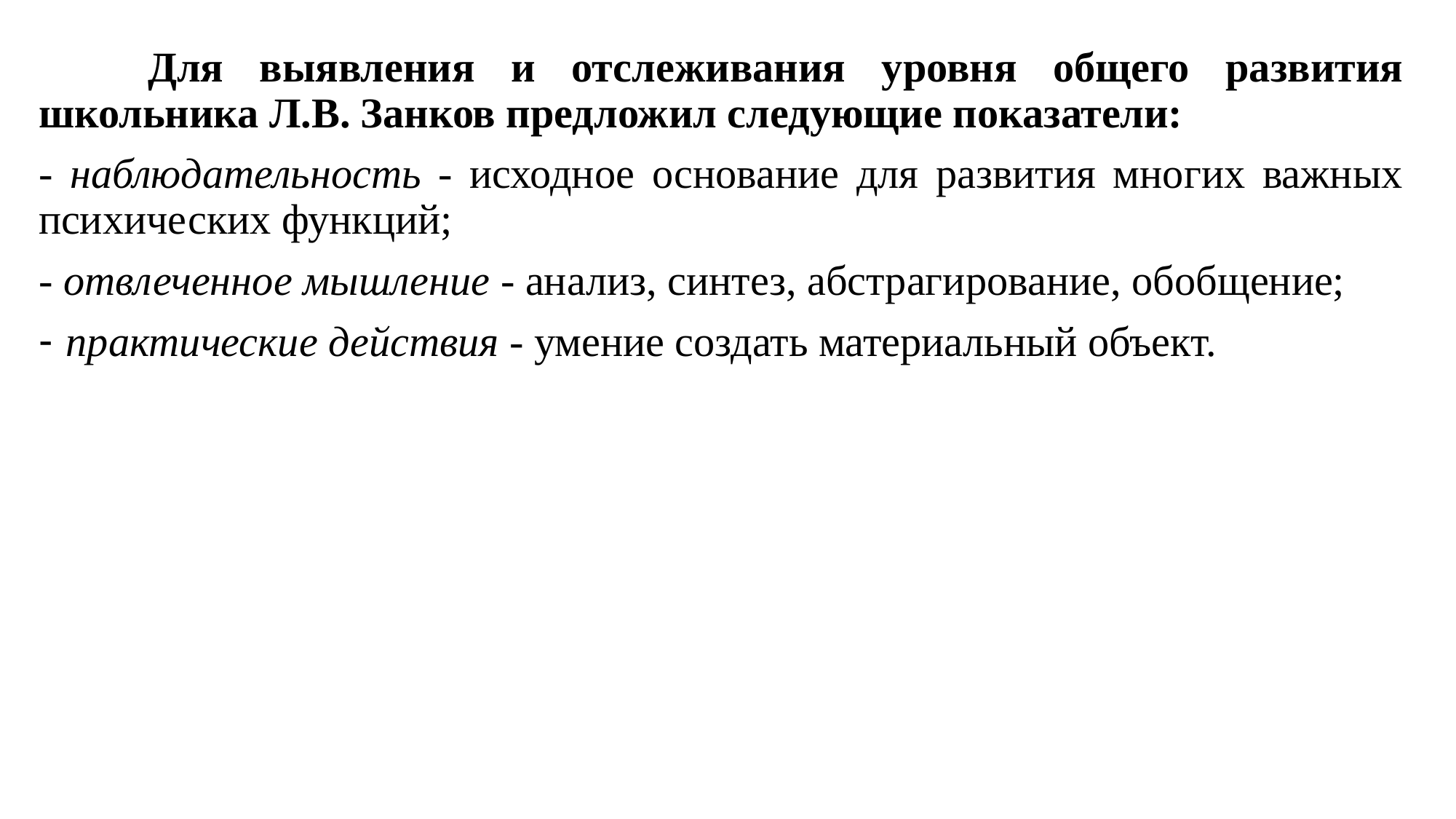

Для выявления и отслеживания уровня общего развития школьника Л.B. Занков предложил следующие показатели:
- наблюдательность - исходное основание для развития многих важных психических функций;
- отвлеченное мышление - анализ, синтез, абстрагирование, обобщение;
практические действия - умение создать материальный объект.
	Целенаправленная учебная деятельность (ЦУД) - особая форма активности обучаемого, направленная на изменение самого себя как субъекта учения.
Организуется ЦУД с помощью различных методов и методических приемов: проблемного изложения, метода учебных задач, коллективных и групповых методов, новых методов оценивания результатов и др.